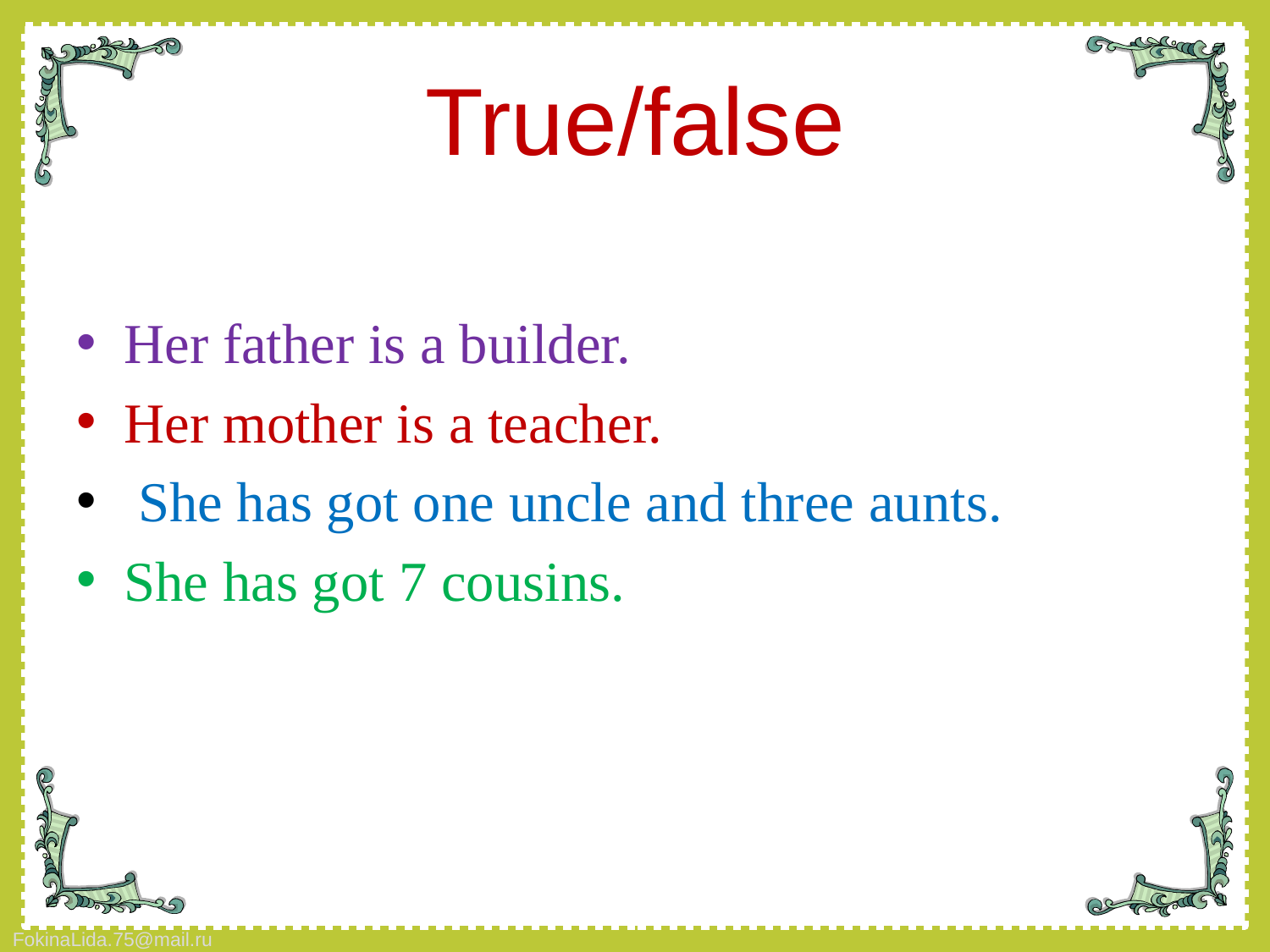

# True/false

Her father is a builder.
Her mother is a teacher.
 She has got one uncle and three aunts.
She has got 7 cousins.